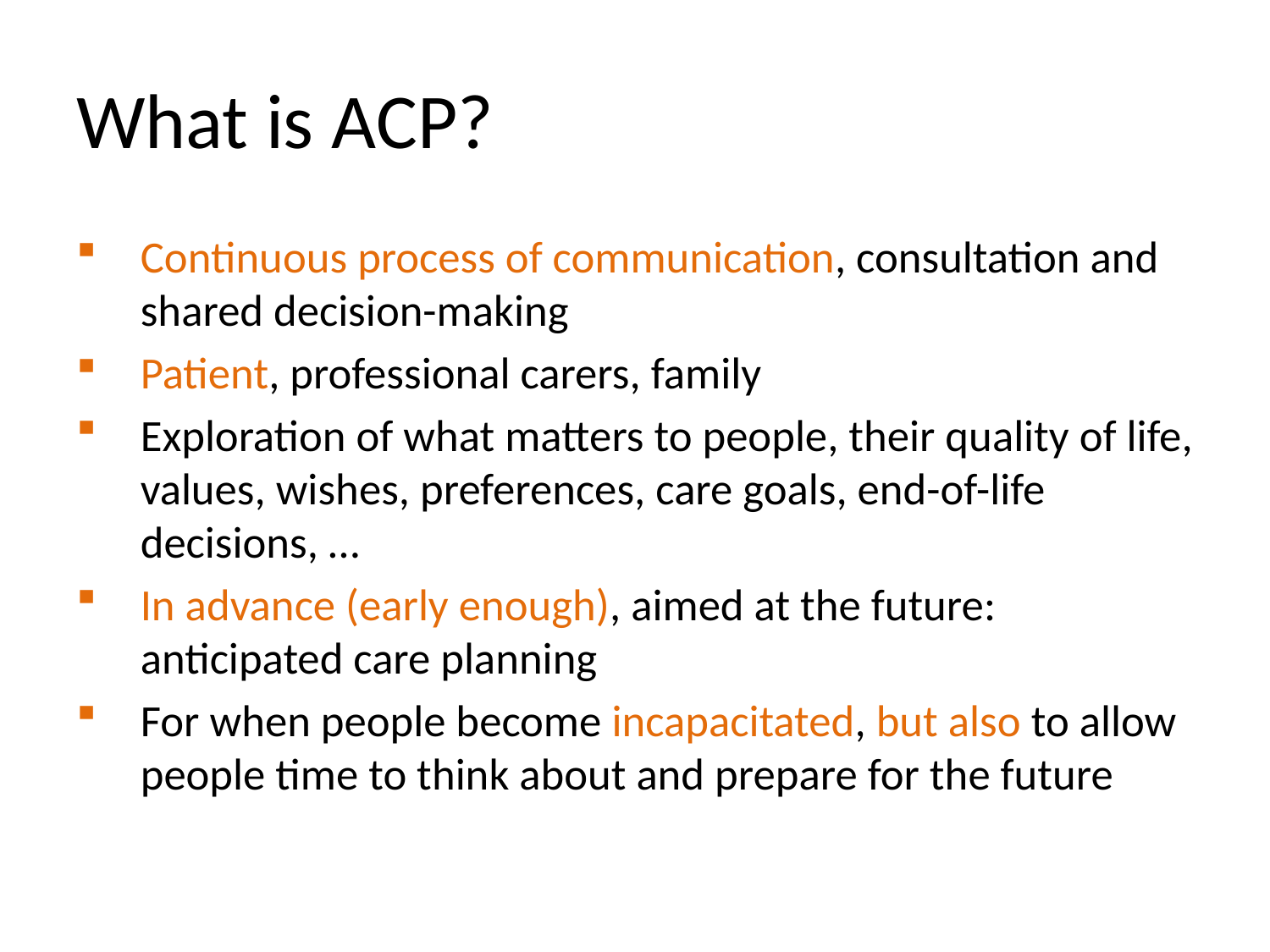

# What is ACP?
Continuous process of communication, consultation and shared decision-making
Patient, professional carers, family
Exploration of what matters to people, their quality of life, values, wishes, preferences, care goals, end-of-life decisions, …
In advance (early enough), aimed at the future: anticipated care planning
For when people become incapacitated, but also to allow people time to think about and prepare for the future